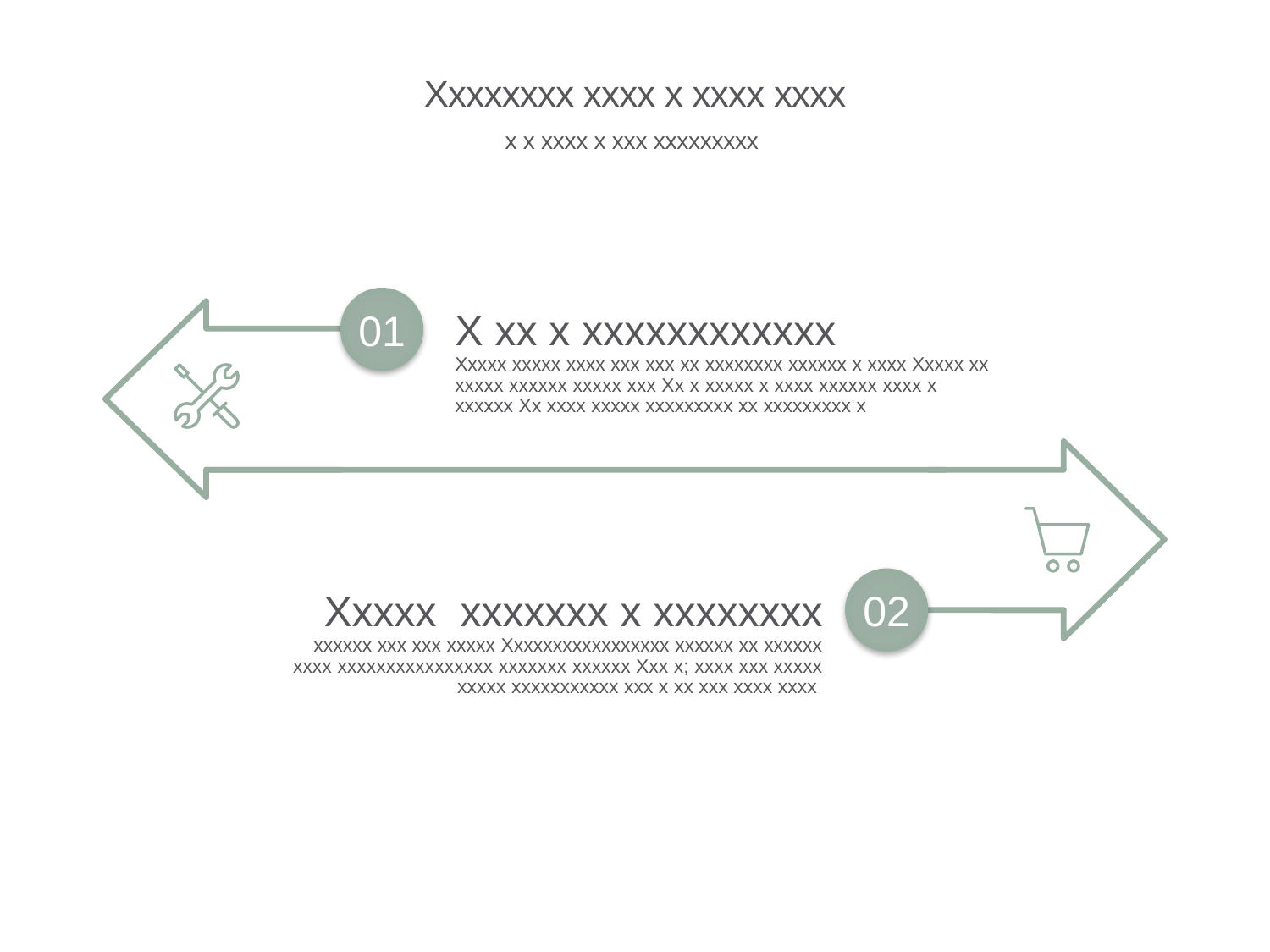

# Xxxxxxxx xxxx x xxxx xxxx
x x xxxx x xxx xxxxxxxxx
01

X xx x xxxxxxxxxxxx
Xxxxx xxxxx xxxx xxx xxx xx xxxxxxxx xxxxxx x xxxx Xxxxx xx xxxxx xxxxxx xxxxx xxx Xx x xxxxx x xxxx xxxxxx xxxx x xxxxxx Xx xxxx xxxxx xxxxxxxxx xx xxxxxxxxx x

02
Xxxxx  xxxxxxx x xxxxxxxx
xxxxxx xxx xxx xxxxx Xxxxxxxxxxxxxxxxx xxxxxx xx xxxxxx xxxx xxxxxxxxxxxxxxxx xxxxxxx xxxxxx Xxx x; xxxx xxx xxxxx xxxxx xxxxxxxxxxx xxx x xx xxx xxxx xxxx